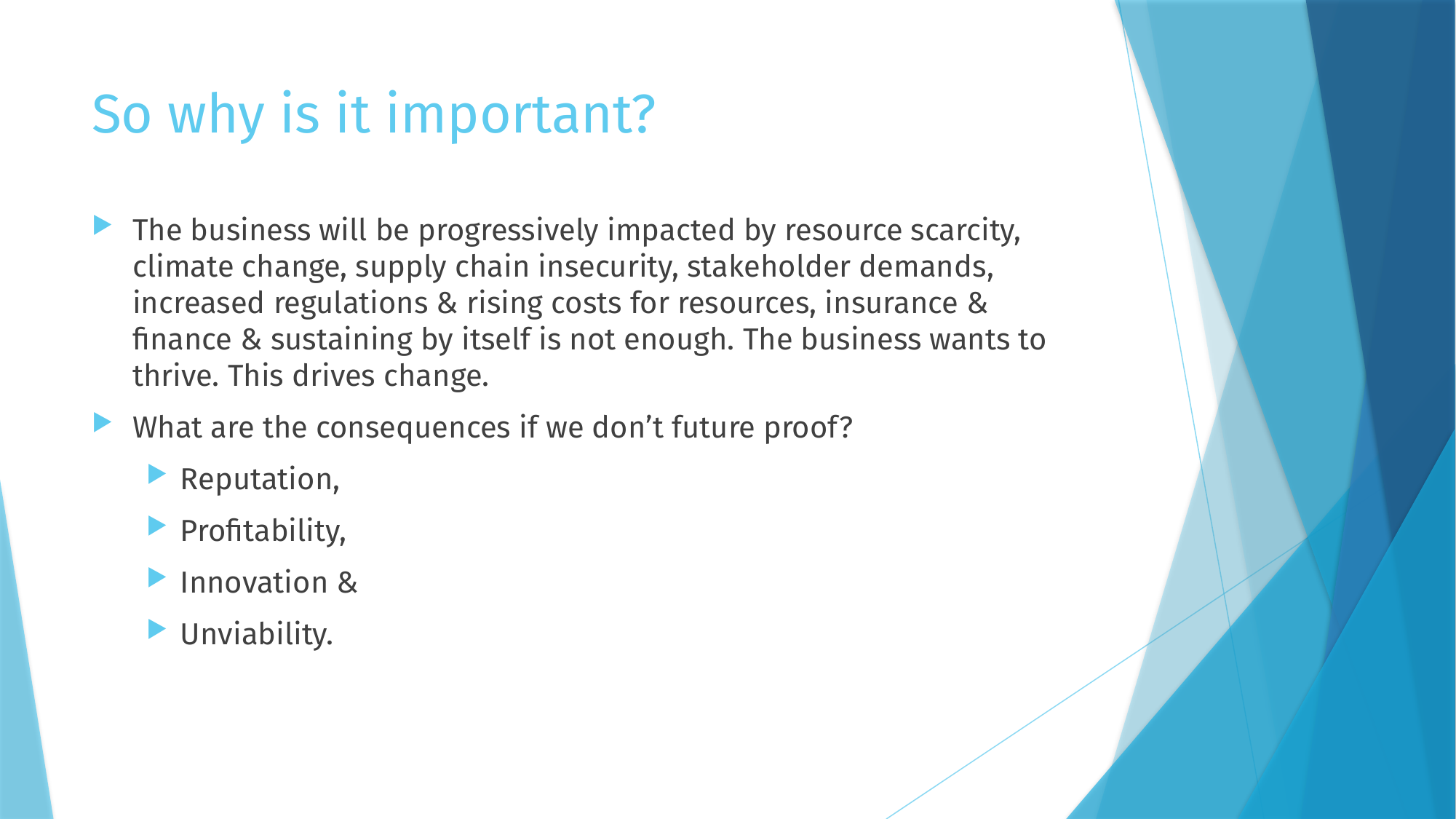

# So why is it important?
The business will be progressively impacted by resource scarcity, climate change, supply chain insecurity, stakeholder demands, increased regulations & rising costs for resources, insurance & finance & sustaining by itself is not enough. The business wants to thrive. This drives change.
What are the consequences if we don’t future proof?
Reputation,
Profitability,
Innovation &
Unviability.